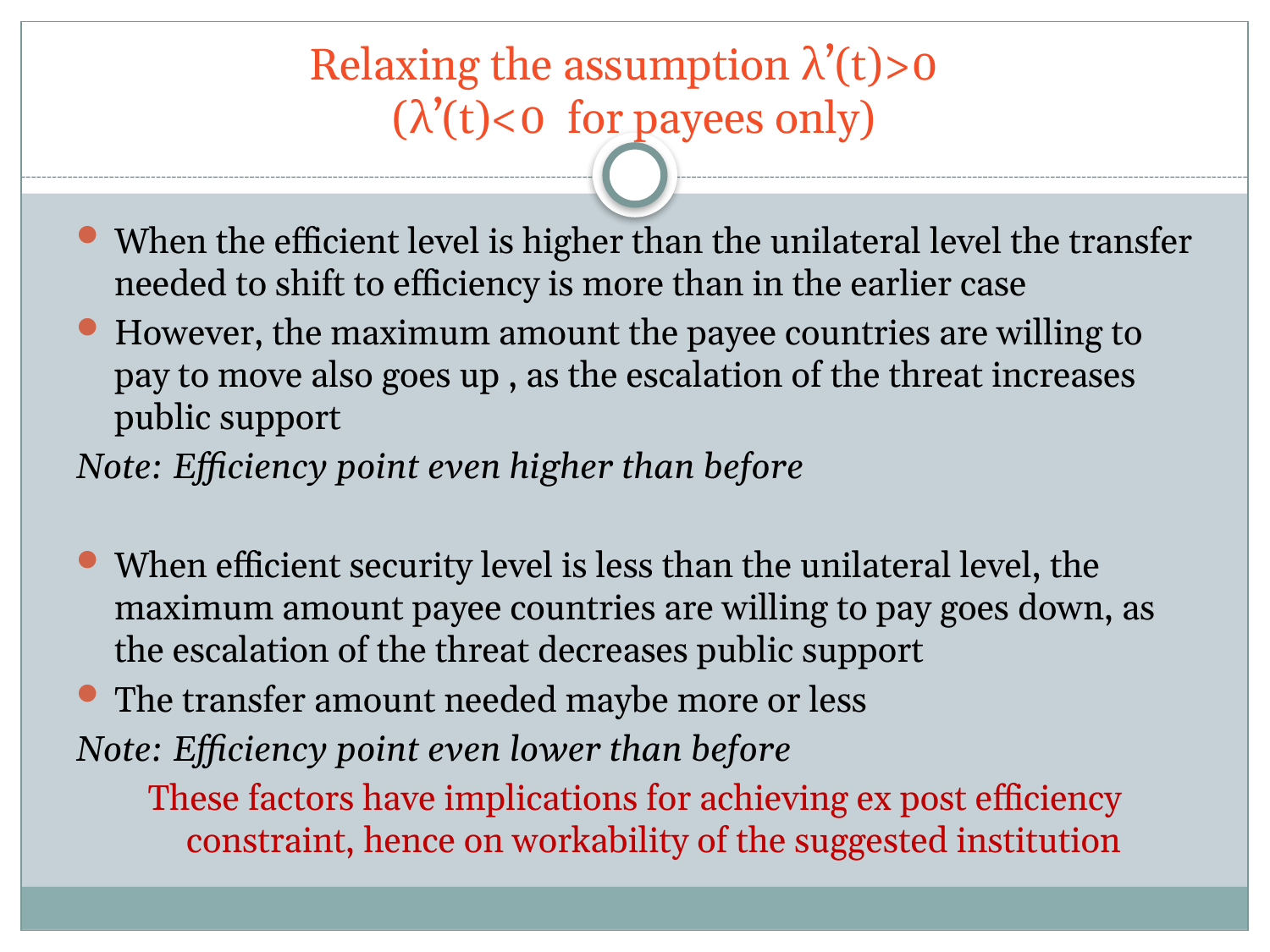

# Relaxing the assumption λ’(t)>0 (λ’(t)<0  for payees only)
When the efficient level is higher than the unilateral level the transfer needed to shift to efficiency is more than in the earlier case
However, the maximum amount the payee countries are willing to pay to move also goes up , as the escalation of the threat increases public support
Note: Efficiency point even higher than before

When efficient security level is less than the unilateral level, the maximum amount payee countries are willing to pay goes down, as the escalation of the threat decreases public support
The transfer amount needed maybe more or less
Note: Efficiency point even lower than before
These factors have implications for achieving ex post efficiency constraint, hence on workability of the suggested institution